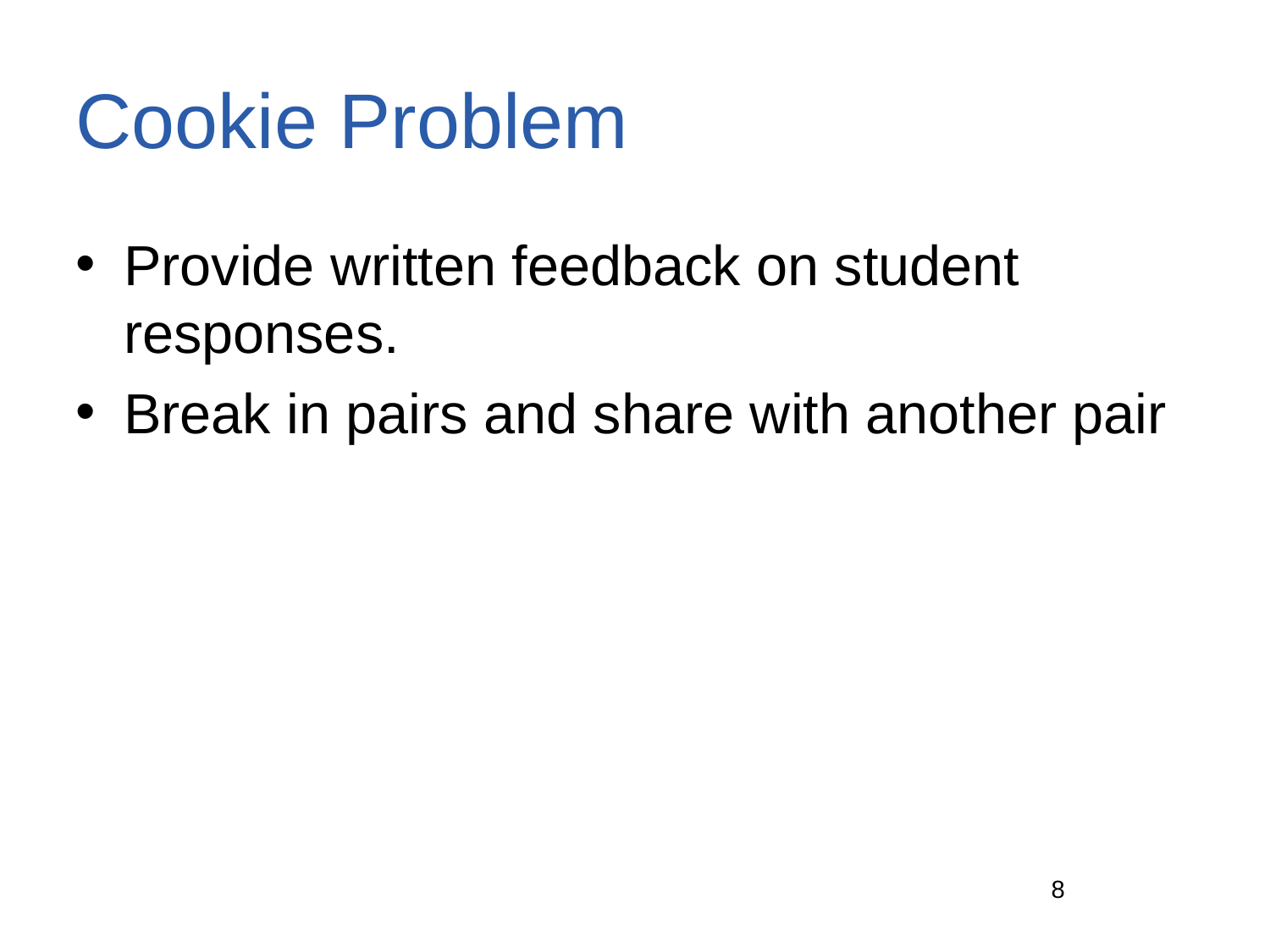

# Cookie Problem
Provide written feedback on student responses.
Break in pairs and share with another pair
8